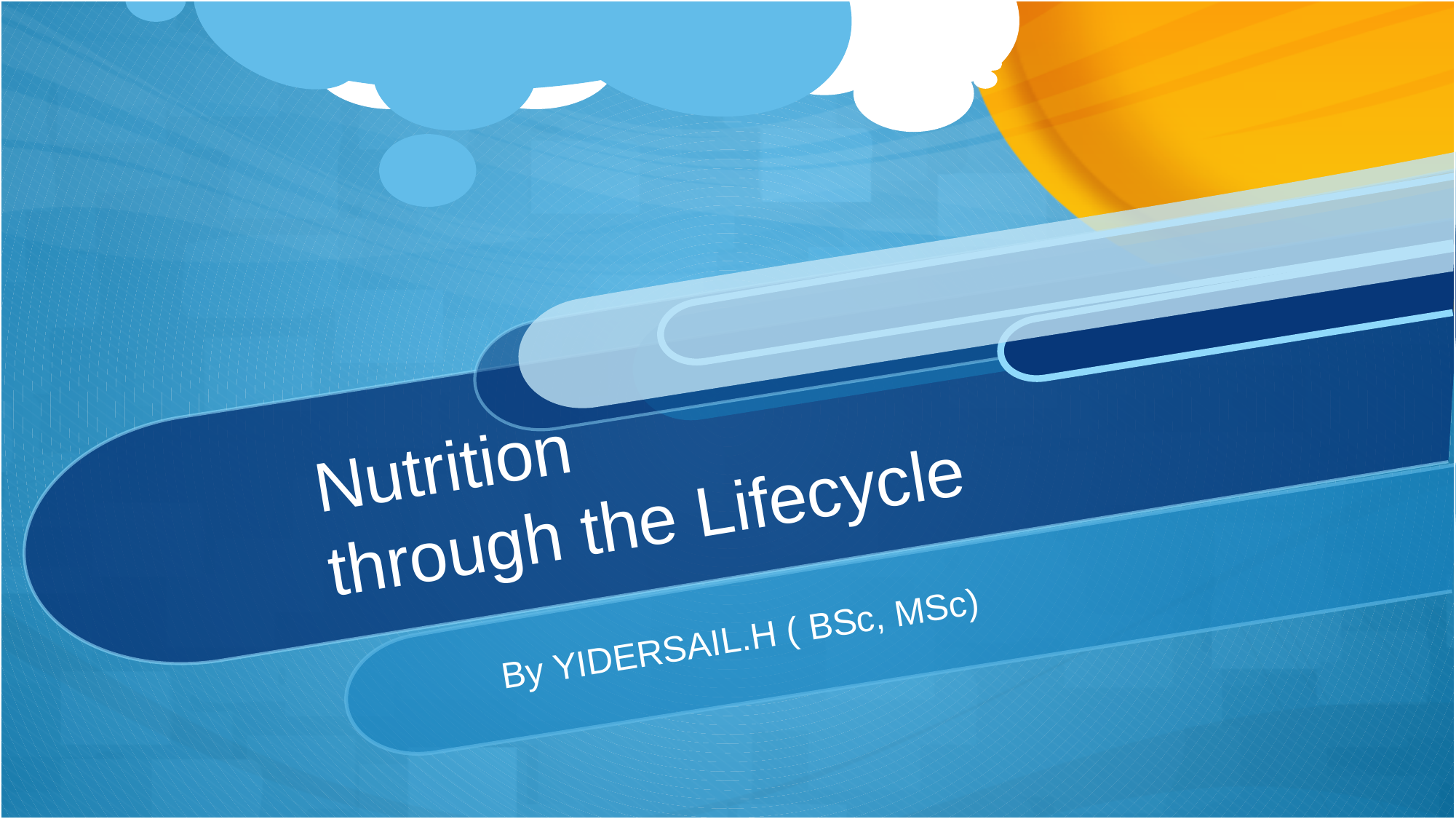

# Nutrition through the Lifecycle
By YIDERSAIL.H ( BSc, MSc)